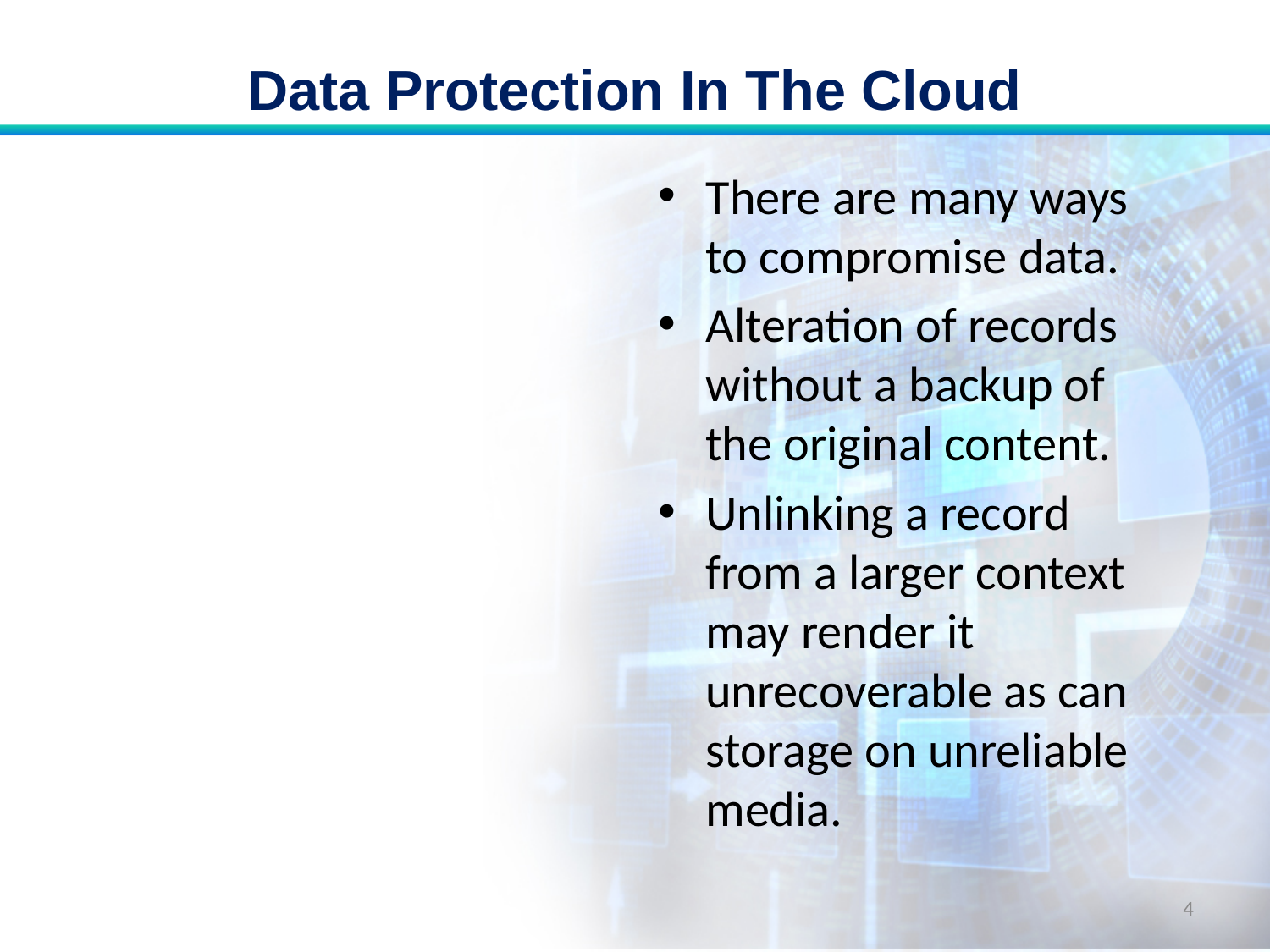

# Data Protection In The Cloud
There are many ways to compromise data.
Alteration of records without a backup of the original content.
Unlinking a record from a larger context may render it unrecoverable as can storage on unreliable media.
4